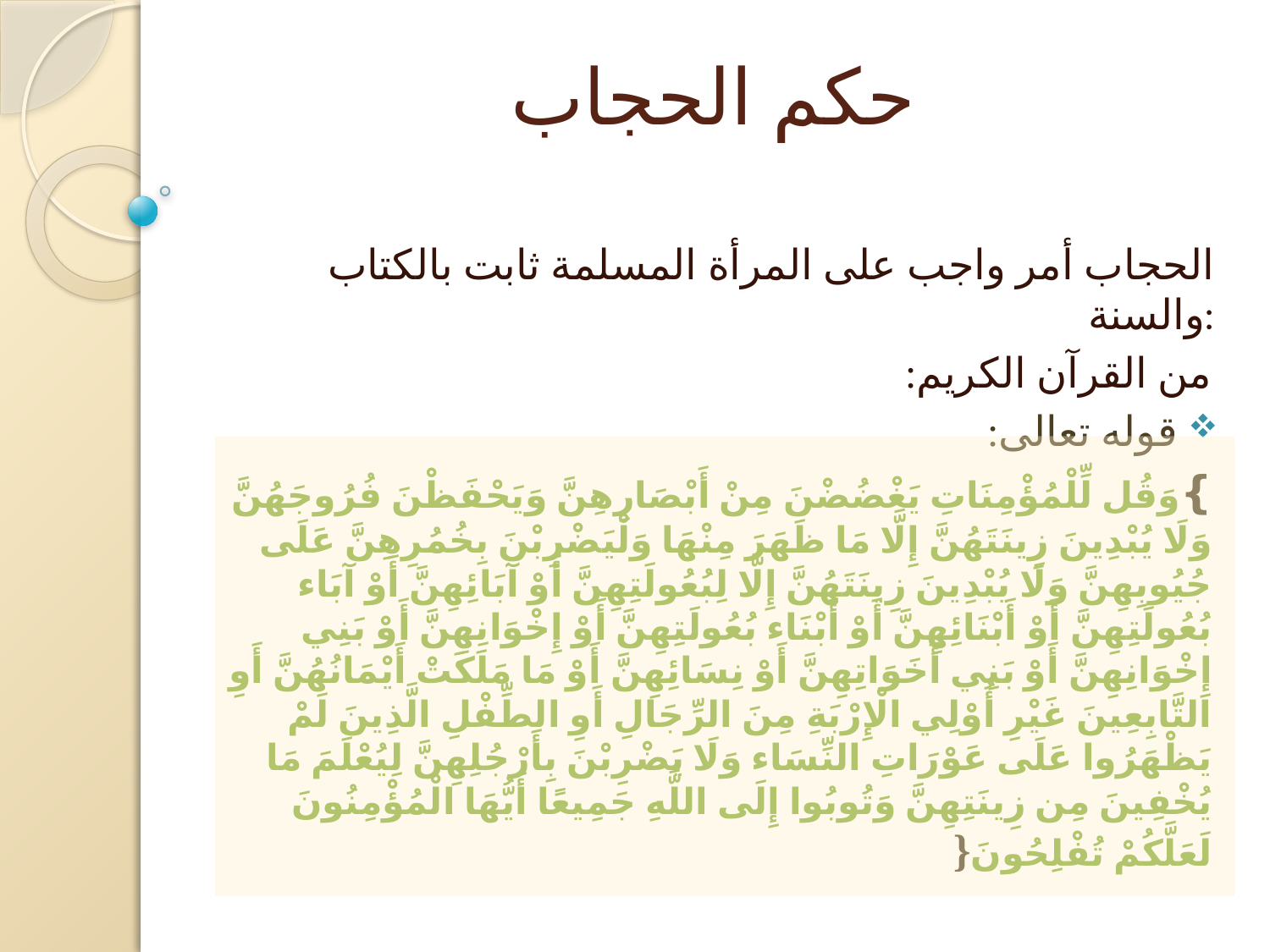

# حكم الحجاب

الحجاب أمر واجب على المرأة المسلمة ثابت بالكتاب والسنة:
من القرآن الكريم:
 قوله تعالى:
}وَقُل لِّلْمُؤْمِنَاتِ يَغْضُضْنَ مِنْ أَبْصَارِهِنَّ وَيَحْفَظْنَ فُرُوجَهُنَّ وَلَا يُبْدِينَ زِينَتَهُنَّ إِلَّا مَا ظَهَرَ مِنْهَا وَلْيَضْرِبْنَ بِخُمُرِهِنَّ عَلَى جُيُوبِهِنَّ وَلَا يُبْدِينَ زِينَتَهُنَّ إِلَّا لِبُعُولَتِهِنَّ أَوْ آبَائِهِنَّ أَوْ آبَاء بُعُولَتِهِنَّ أَوْ أَبْنَائِهِنَّ أَوْ أَبْنَاء بُعُولَتِهِنَّ أَوْ إِخْوَانِهِنَّ أَوْ بَنِي إِخْوَانِهِنَّ أَوْ بَنِي أَخَوَاتِهِنَّ أَوْ نِسَائِهِنَّ أَوْ مَا مَلَكَتْ أَيْمَانُهُنَّ أَوِ التَّابِعِينَ غَيْرِ أُوْلِي الْإِرْبَةِ مِنَ الرِّجَالِ أَوِ الطِّفْلِ الَّذِينَ لَمْ يَظْهَرُوا عَلَى عَوْرَاتِ النِّسَاء وَلَا يَضْرِبْنَ بِأَرْجُلِهِنَّ لِيُعْلَمَ مَا يُخْفِينَ مِن زِينَتِهِنَّ وَتُوبُوا إِلَى اللَّهِ جَمِيعًا أَيُّهَا الْمُؤْمِنُونَ لَعَلَّكُمْ تُفْلِحُونَ{